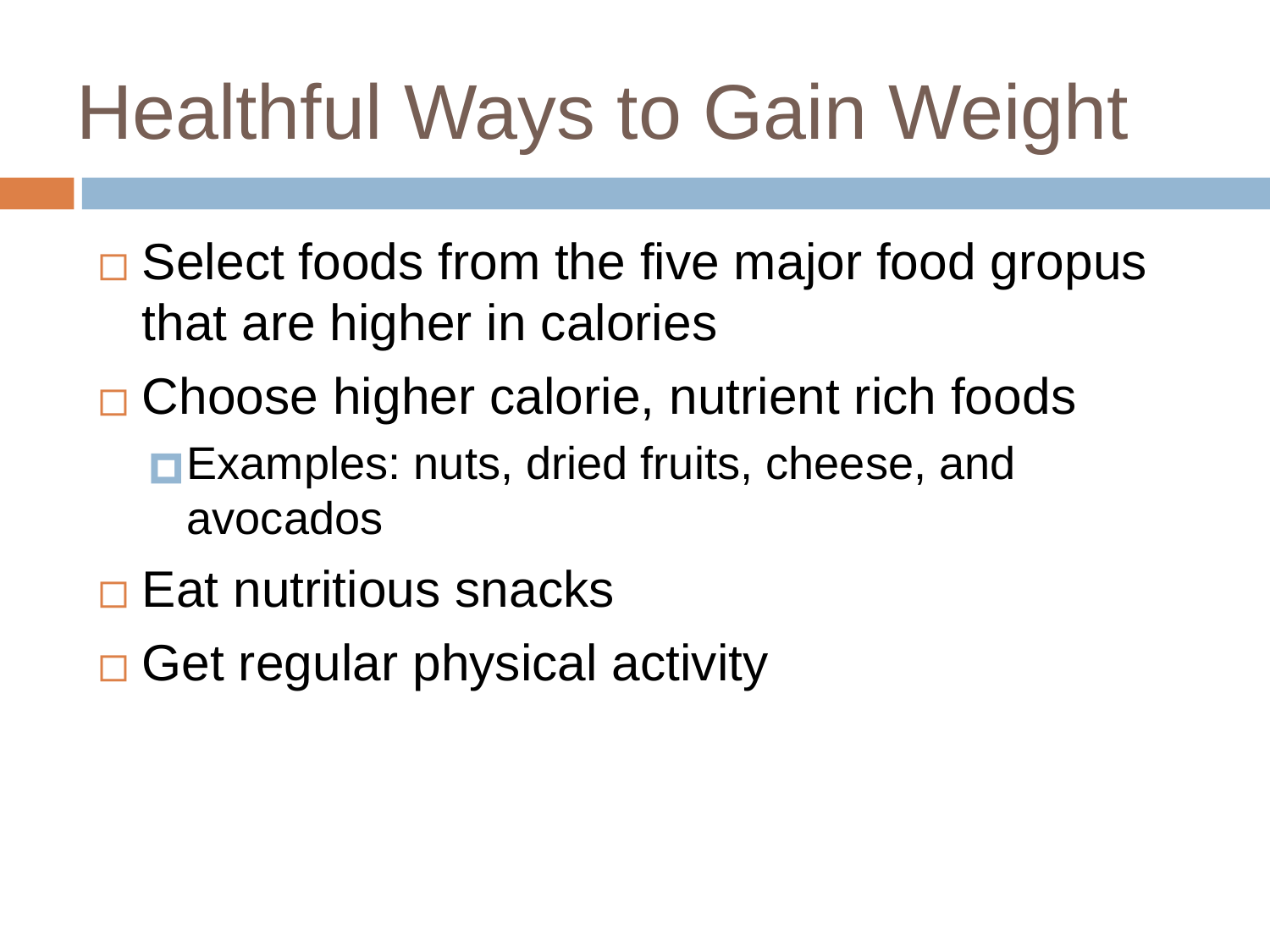

# Healthful Ways to Gain Weight
Select foods from the five major food gropus that are higher in calories
Choose higher calorie, nutrient rich foods
Examples: nuts, dried fruits, cheese, and avocados
Eat nutritious snacks
Get regular physical activity